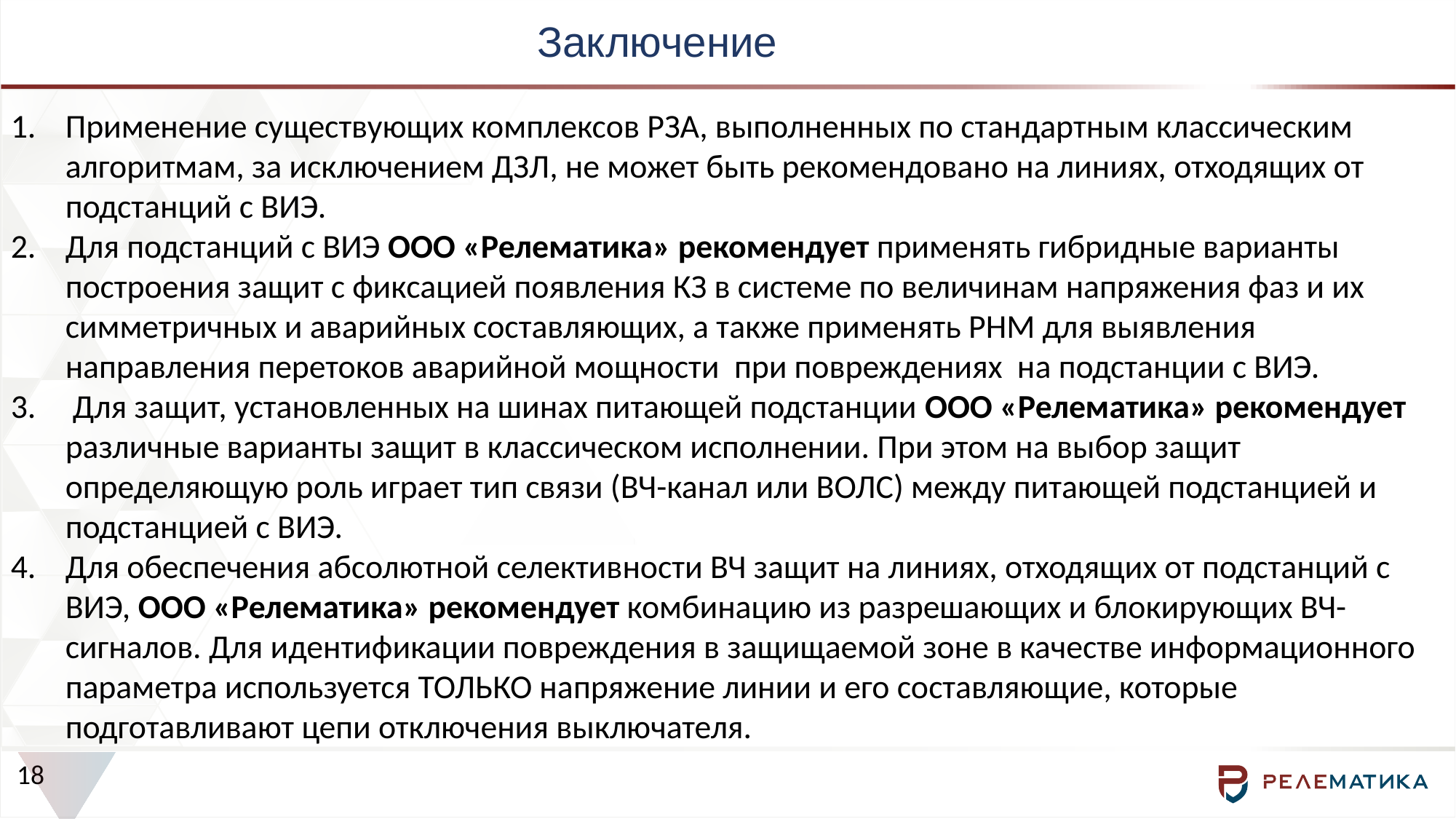

# Заключение
Применение существующих комплексов РЗА, выполненных по стандартным классическим алгоритмам, за исключением ДЗЛ, не может быть рекомендовано на линиях, отходящих от подстанций с ВИЭ.
Для подстанций с ВИЭ ООО «Релематика» рекомендует применять гибридные варианты построения защит с фиксацией появления КЗ в системе по величинам напряжения фаз и их симметричных и аварийных составляющих, а также применять РНМ для выявления направления перетоков аварийной мощности  при повреждениях  на подстанции с ВИЭ.
 Для защит, установленных на шинах питающей подстанции ООО «Релематика» рекомендует различные варианты защит в классическом исполнении. При этом на выбор защит определяющую роль играет тип связи (ВЧ-канал или ВОЛС) между питающей подстанцией и подстанцией с ВИЭ.
Для обеспечения абсолютной селективности ВЧ защит на линиях, отходящих от подстанций с ВИЭ, ООО «Релематика» рекомендует комбинацию из разрешающих и блокирующих ВЧ-сигналов. Для идентификации повреждения в защищаемой зоне в качестве информационного параметра используется ТОЛЬКО напряжение линии и его составляющие, которые подготавливают цепи отключения выключателя.